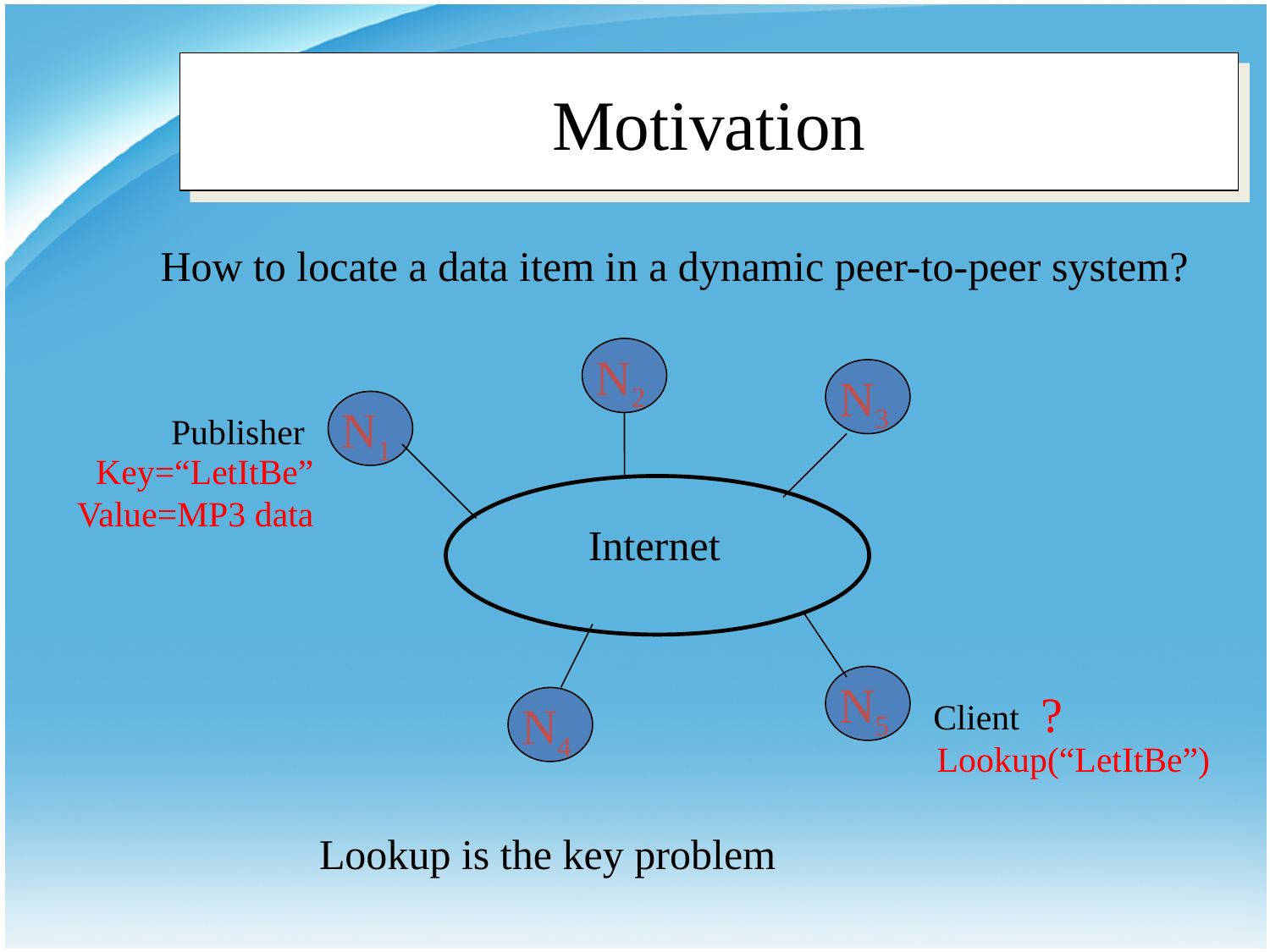

Motivation

How to locate a data item in a dynamic peer-to-peer system?

N2

N3

N1
Publisher

Key=“LetItBe”
Value=MP3 data

Internet

N5
?

N4
Client
Lookup(“LetItBe”)
		Lookup is the key problem